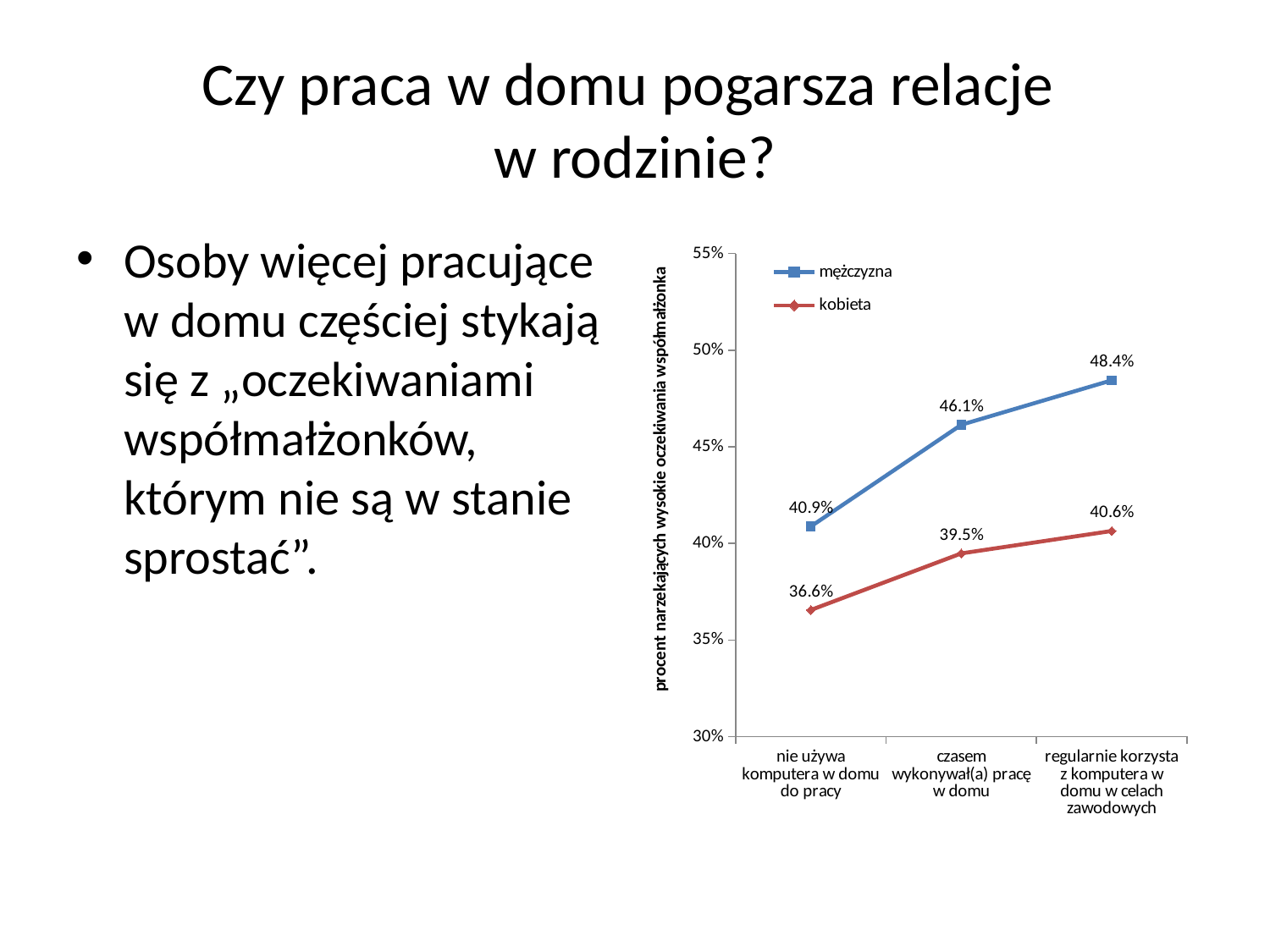

# Czy praca w domu pogarsza relacje w rodzinie?
Osoby więcej pracujące w domu częściej stykają się z „oczekiwaniami współmałżonków, którym nie są w stanie sprostać”.

### Chart

| Category | mężczyzna | kobieta |
|---|---|---|
| nie używa komputera w domu do pracy | 0.40881099005210825 | 0.365542763157895 |
| czasem wykonywał(a) pracę w domu | 0.4614121510673234 | 0.39482200647249216 |
| regularnie korzysta z komputera w domu w celach zawodowych | 0.48444070647603027 | 0.4064458370635633 |